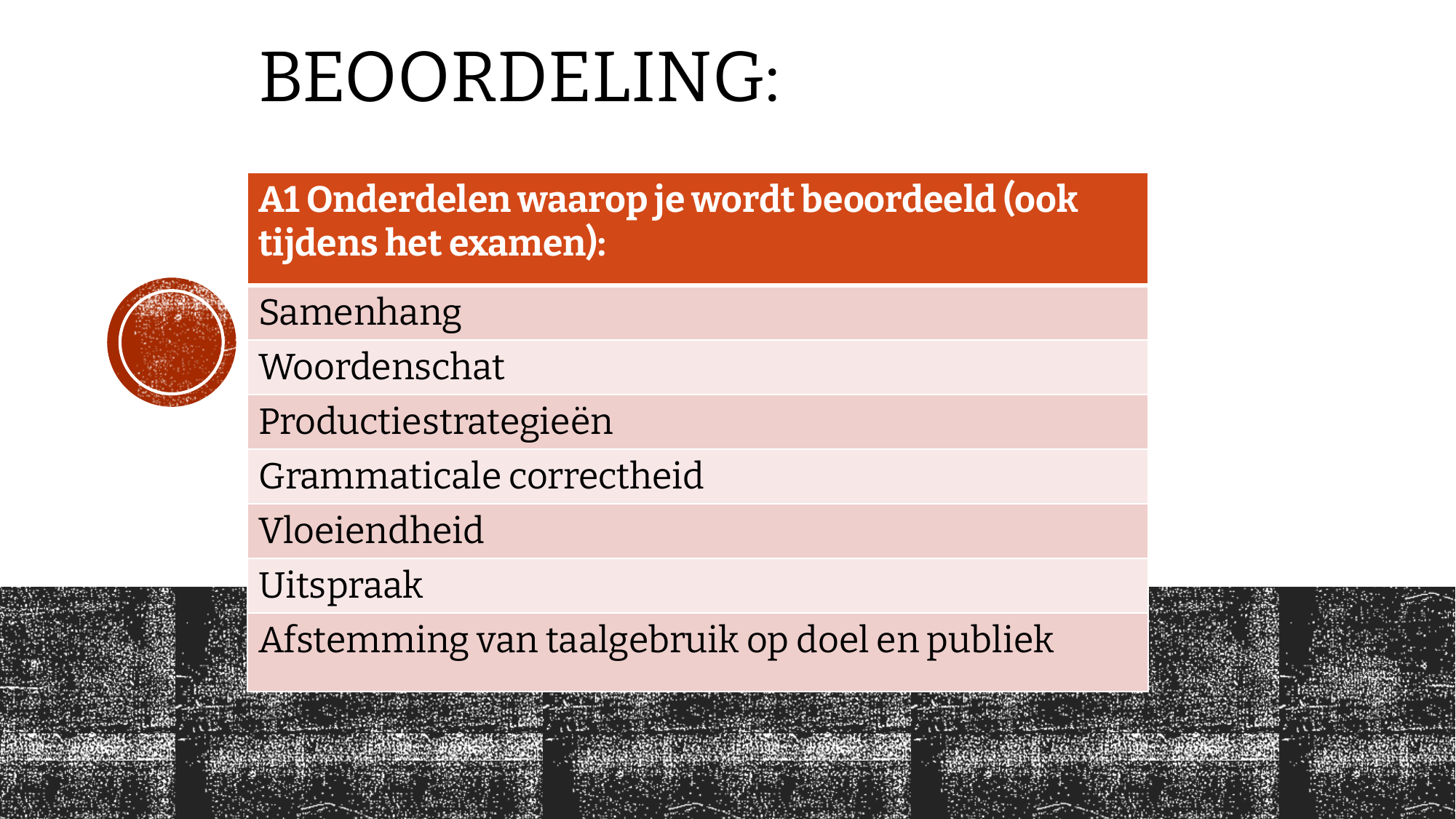

# Beoordeling:
| A1 Onderdelen waarop je wordt beoordeeld (ook tijdens het examen): |
| --- |
| Samenhang |
| Woordenschat |
| Productiestrategieën |
| Grammaticale correctheid |
| Vloeiendheid |
| Uitspraak |
| Afstemming van taalgebruik op doel en publiek |